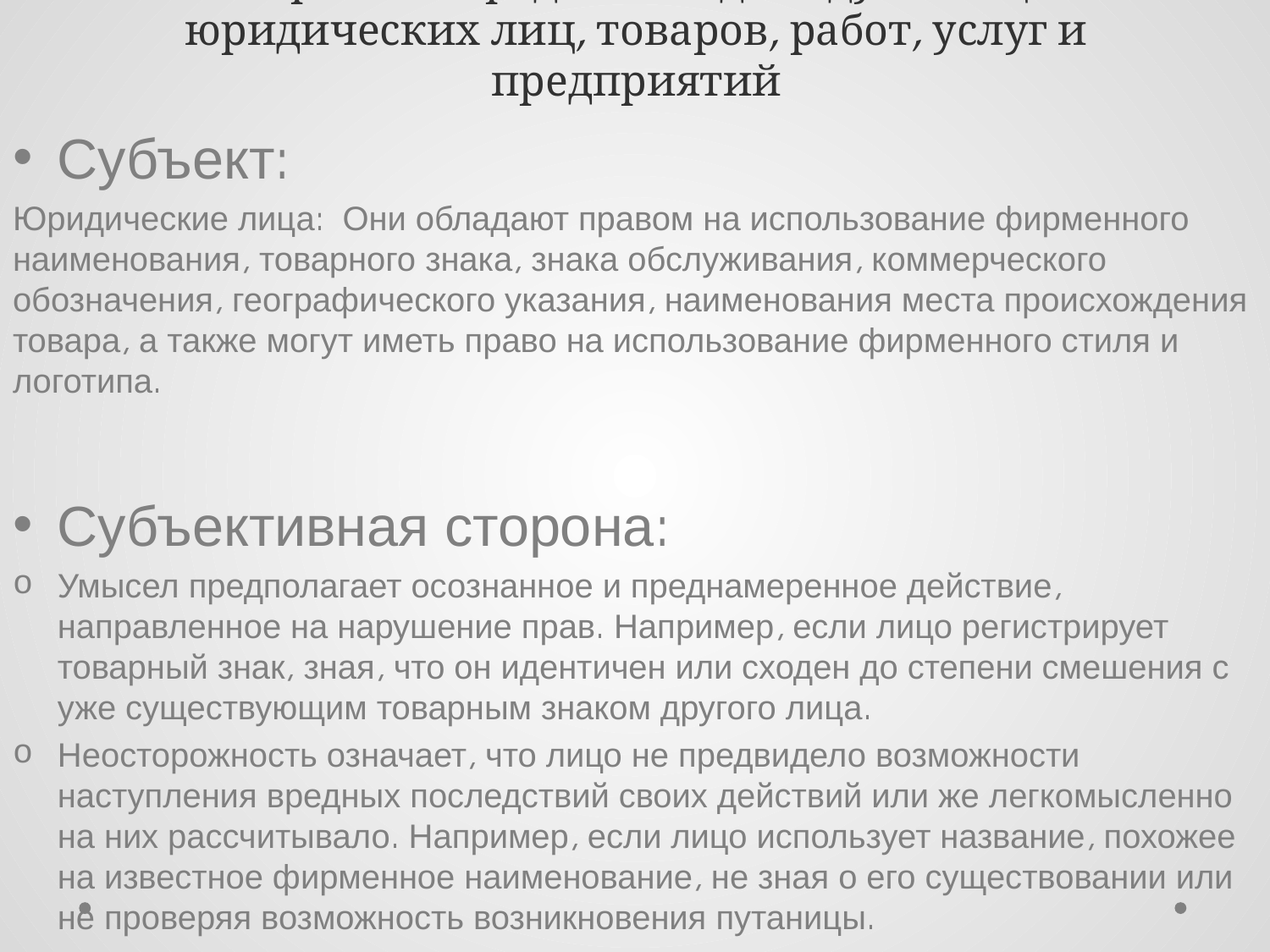

# 81.  Права на средства индивидуализации юридических лиц, товаров, работ, услуг и предприятий
Субъект:
Юридические лица:  Они обладают правом на использование фирменного наименования, товарного знака, знака обслуживания, коммерческого обозначения, географического указания, наименования места происхождения товара, а также могут иметь право на использование фирменного стиля и логотипа.

Субъективная сторона:
Умысел предполагает осознанное и преднамеренное действие, направленное на нарушение прав. Например, если лицо регистрирует товарный знак, зная, что он идентичен или сходен до степени смешения с уже существующим товарным знаком другого лица.
Неосторожность означает, что лицо не предвидело возможности наступления вредных последствий своих действий или же легкомысленно на них рассчитывало. Например, если лицо использует название, похожее на известное фирменное наименование, не зная о его существовании или не проверяя возможность возникновения путаницы.